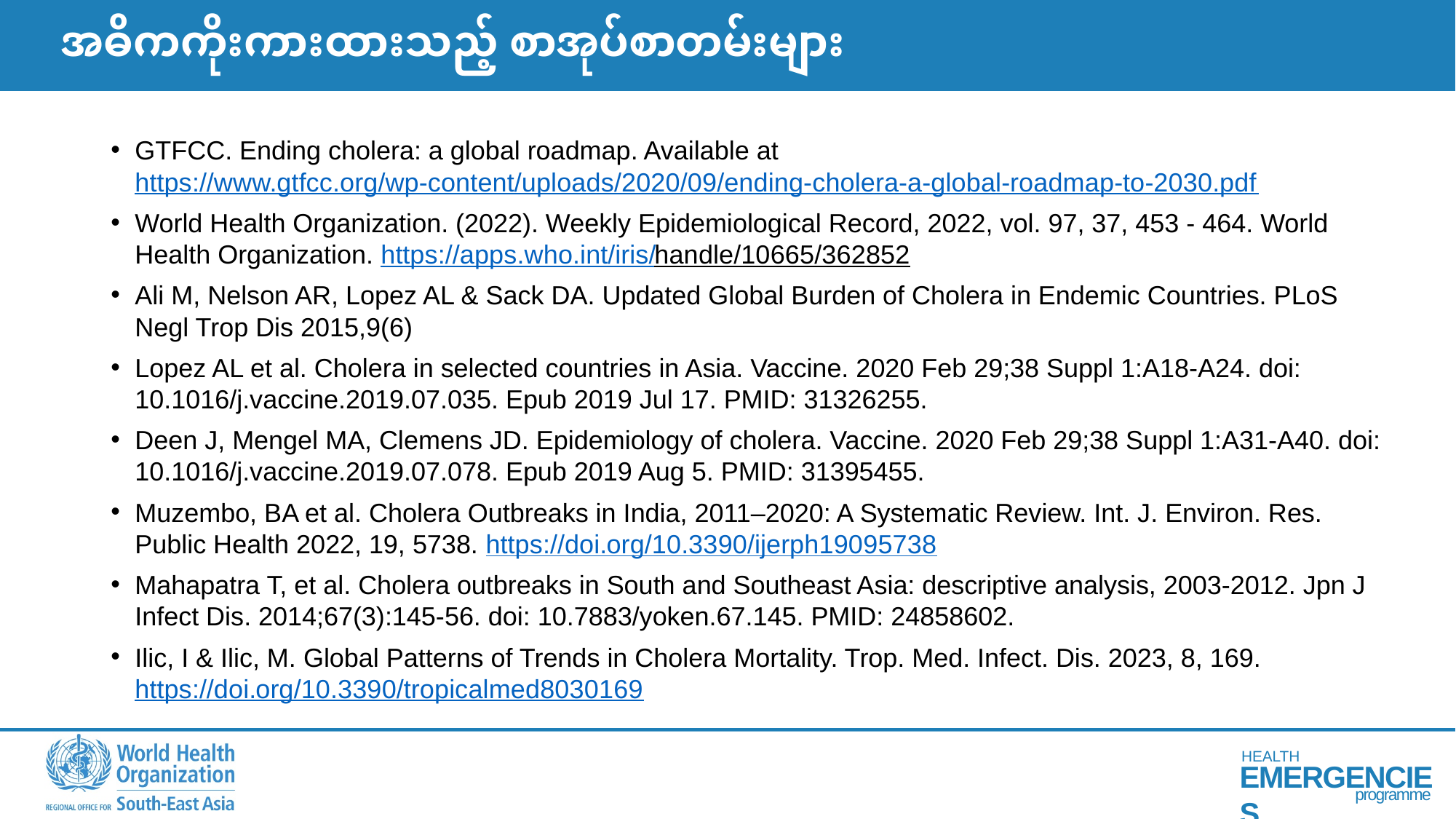

အဓိကကိုးကားထားသည့် စာအုပ်စာတမ်းများ
GTFCC. Ending cholera: a global roadmap. Available at https://www.gtfcc.org/wp-content/uploads/2020/09/ending-cholera-a-global-roadmap-to-2030.pdf
World Health Organization. (‎2022)‎. Weekly Epidemiological Record, 2022, vol. 97, 37‎‎, 453 - 464. World Health Organization. https://apps.who.int/iris/handle/10665/362852
Ali M, Nelson AR, Lopez AL & Sack DA. Updated Global Burden of Cholera in Endemic Countries. PLoS Negl Trop Dis 2015,9(6)
Lopez AL et al. Cholera in selected countries in Asia. Vaccine. 2020 Feb 29;38 Suppl 1:A18-A24. doi: 10.1016/j.vaccine.2019.07.035. Epub 2019 Jul 17. PMID: 31326255.
Deen J, Mengel MA, Clemens JD. Epidemiology of cholera. Vaccine. 2020 Feb 29;38 Suppl 1:A31-A40. doi: 10.1016/j.vaccine.2019.07.078. Epub 2019 Aug 5. PMID: 31395455.
Muzembo, BA et al. Cholera Outbreaks in India, 2011–2020: A Systematic Review. Int. J. Environ. Res. Public Health 2022, 19, 5738. https://doi.org/10.3390/ijerph19095738
Mahapatra T, et al. Cholera outbreaks in South and Southeast Asia: descriptive analysis, 2003-2012. Jpn J Infect Dis. 2014;67(3):145-56. doi: 10.7883/yoken.67.145. PMID: 24858602.
Ilic, I & Ilic, M. Global Patterns of Trends in Cholera Mortality. Trop. Med. Infect. Dis. 2023, 8, 169. https://doi.org/10.3390/tropicalmed8030169